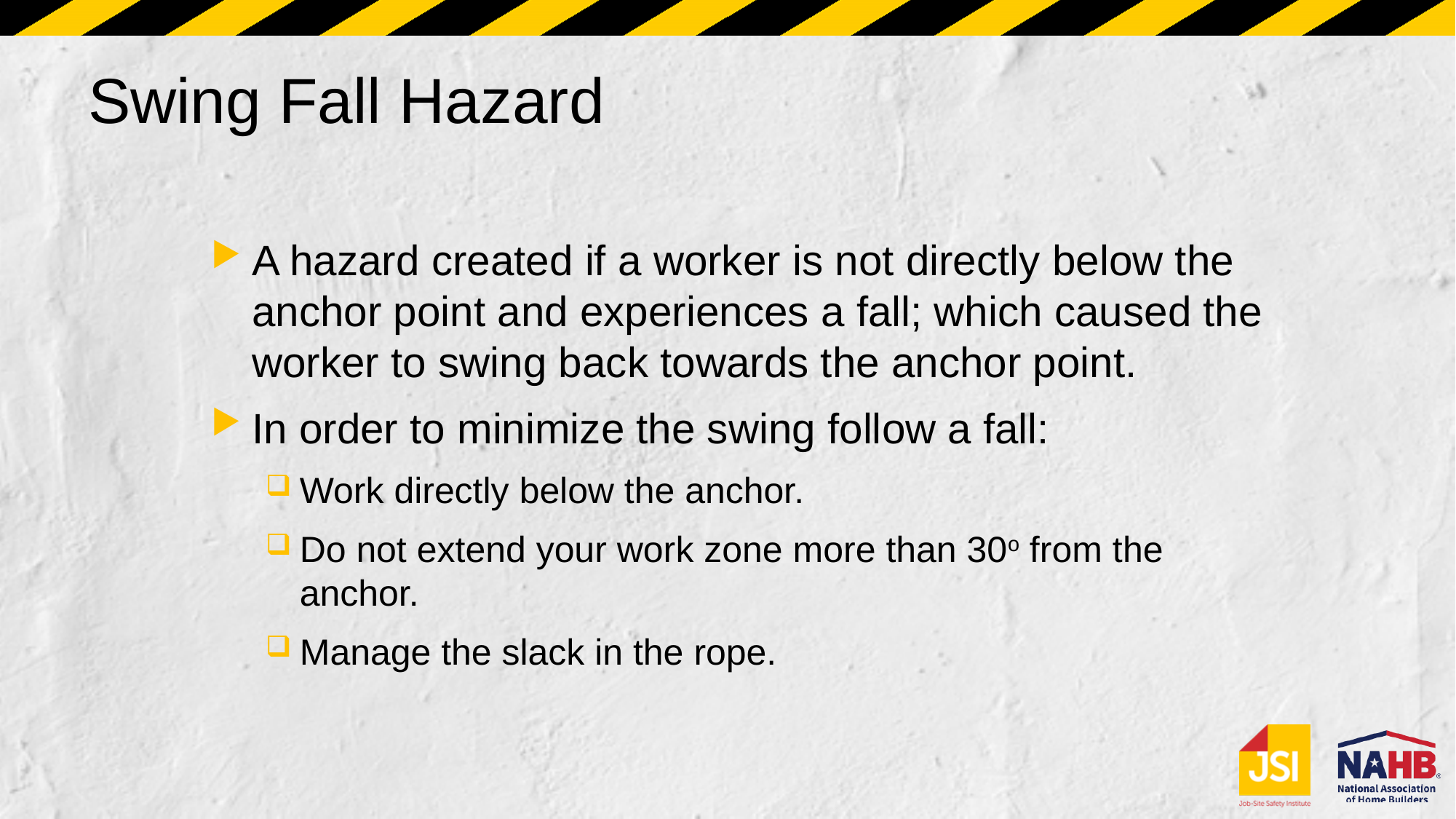

# Swing Fall Hazard
A hazard created if a worker is not directly below the anchor point and experiences a fall; which caused the worker to swing back towards the anchor point.
In order to minimize the swing follow a fall:
Work directly below the anchor.
Do not extend your work zone more than 30o from the anchor.
Manage the slack in the rope.